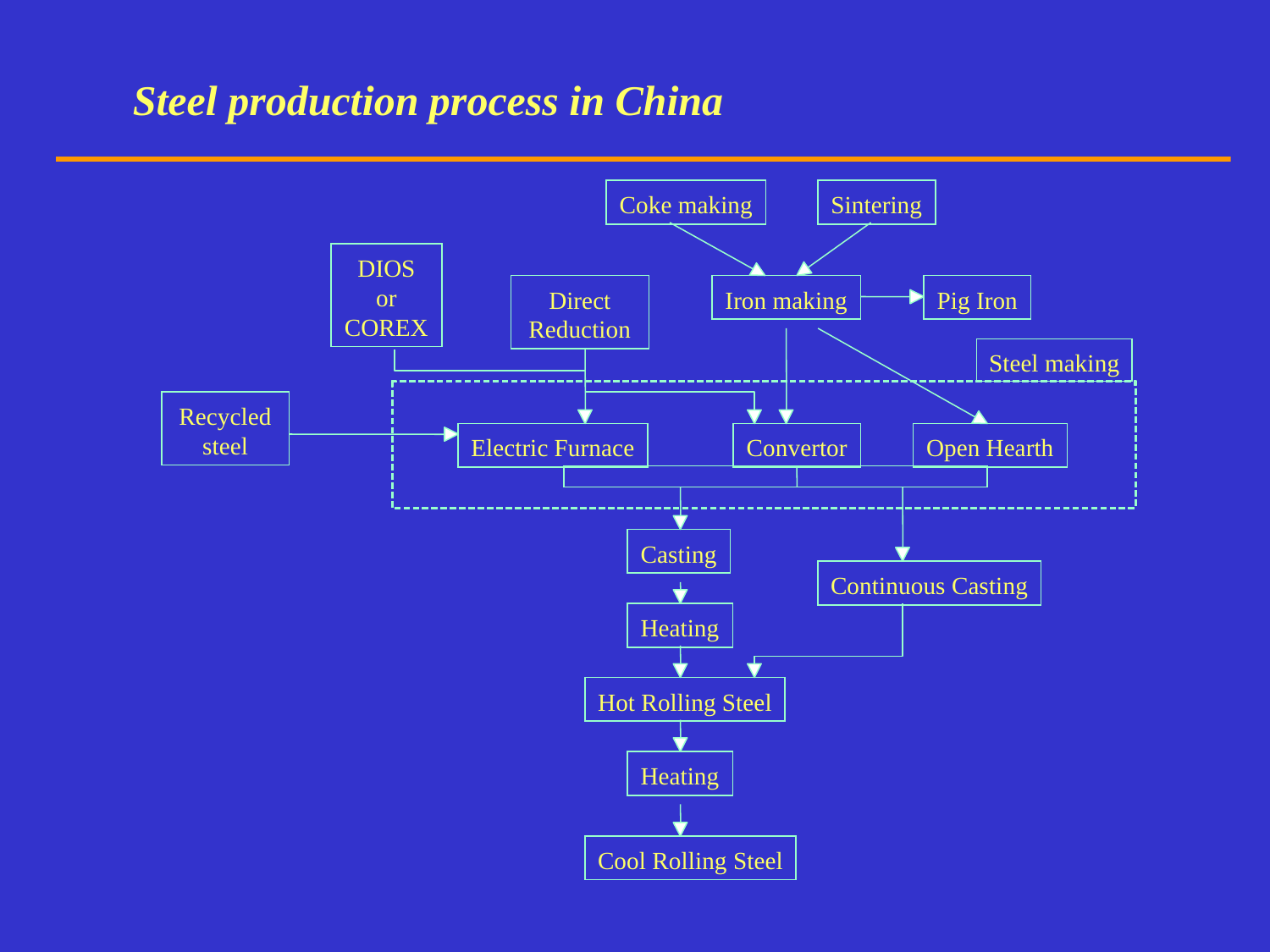

Steel production process in China

Coke making
Sintering

DIOS

or
Direct
Iron making
Pig Iron

COREX
Reduction

Steel making

Recycled

steel
Electric Furnace
Convertor
Open Hearth

Casting

Continuous Casting

Heating

Hot Rolling Steel

Heating

Cool Rolling Steel